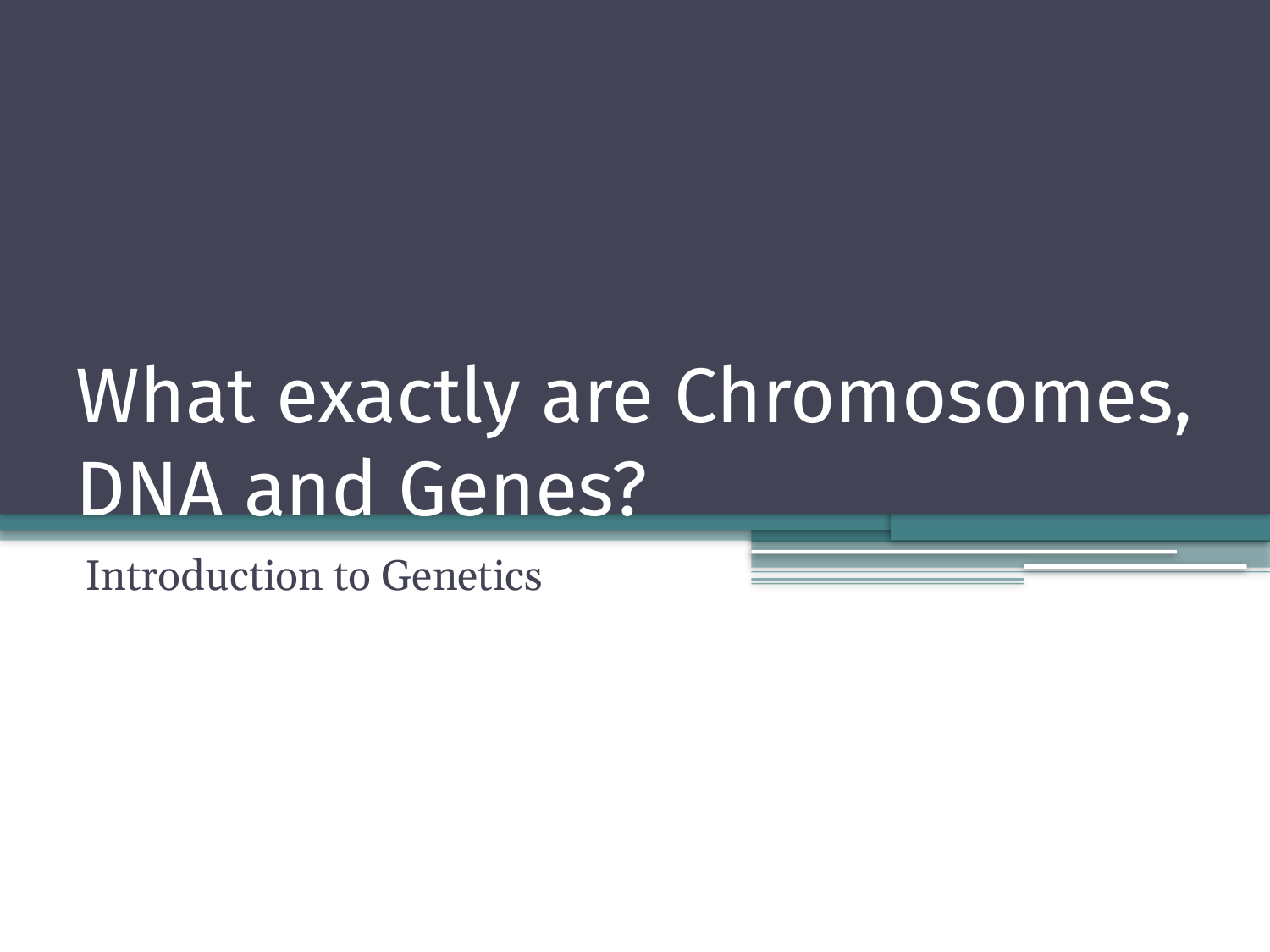

# What exactly are Chromosomes, DNA and Genes?
Introduction to Genetics